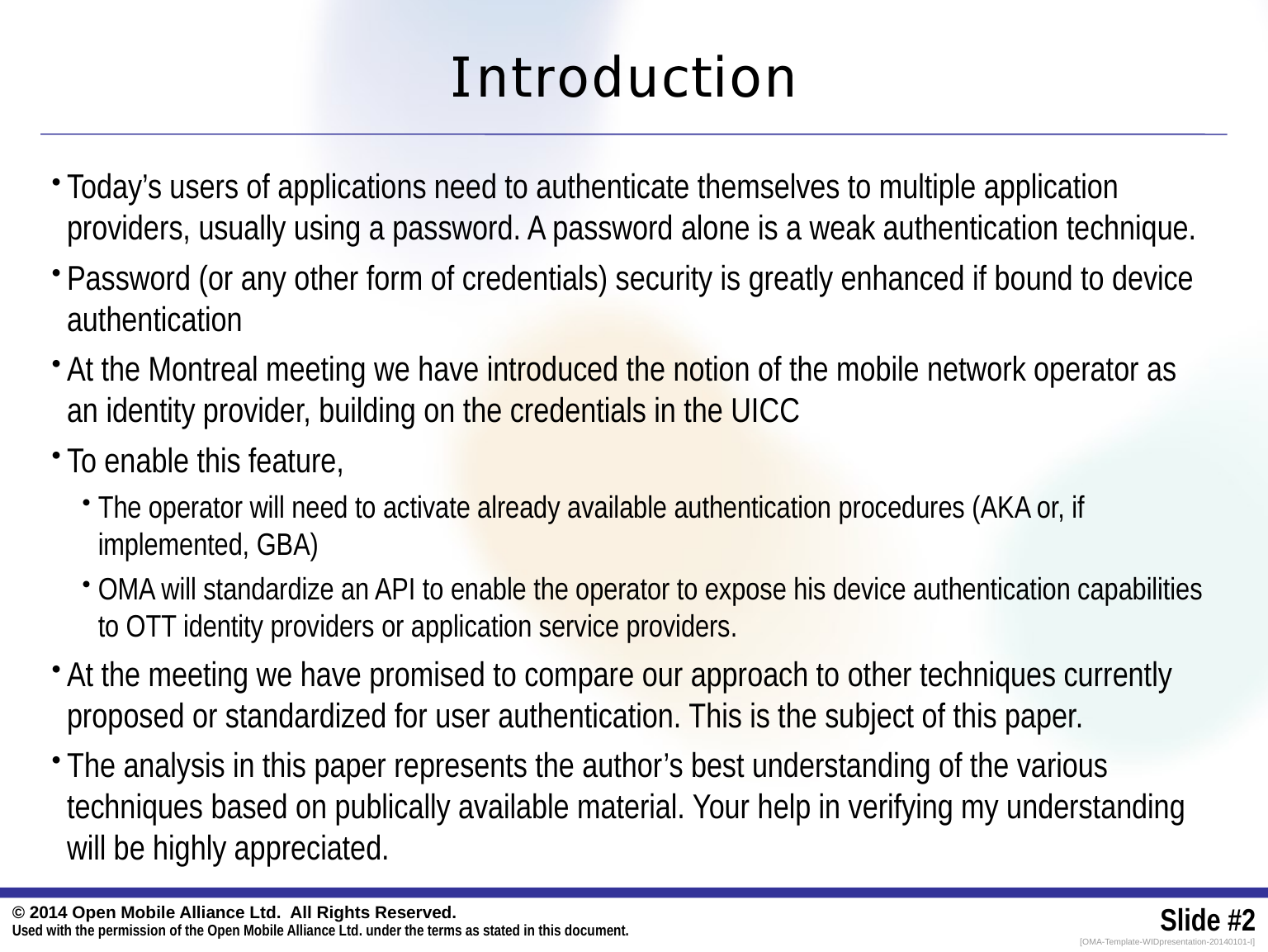

# Introduction
Today’s users of applications need to authenticate themselves to multiple application providers, usually using a password. A password alone is a weak authentication technique.
Password (or any other form of credentials) security is greatly enhanced if bound to device authentication
At the Montreal meeting we have introduced the notion of the mobile network operator as an identity provider, building on the credentials in the UICC
To enable this feature,
The operator will need to activate already available authentication procedures (AKA or, if implemented, GBA)
OMA will standardize an API to enable the operator to expose his device authentication capabilities to OTT identity providers or application service providers.
At the meeting we have promised to compare our approach to other techniques currently proposed or standardized for user authentication. This is the subject of this paper.
The analysis in this paper represents the author’s best understanding of the various techniques based on publically available material. Your help in verifying my understanding will be highly appreciated.